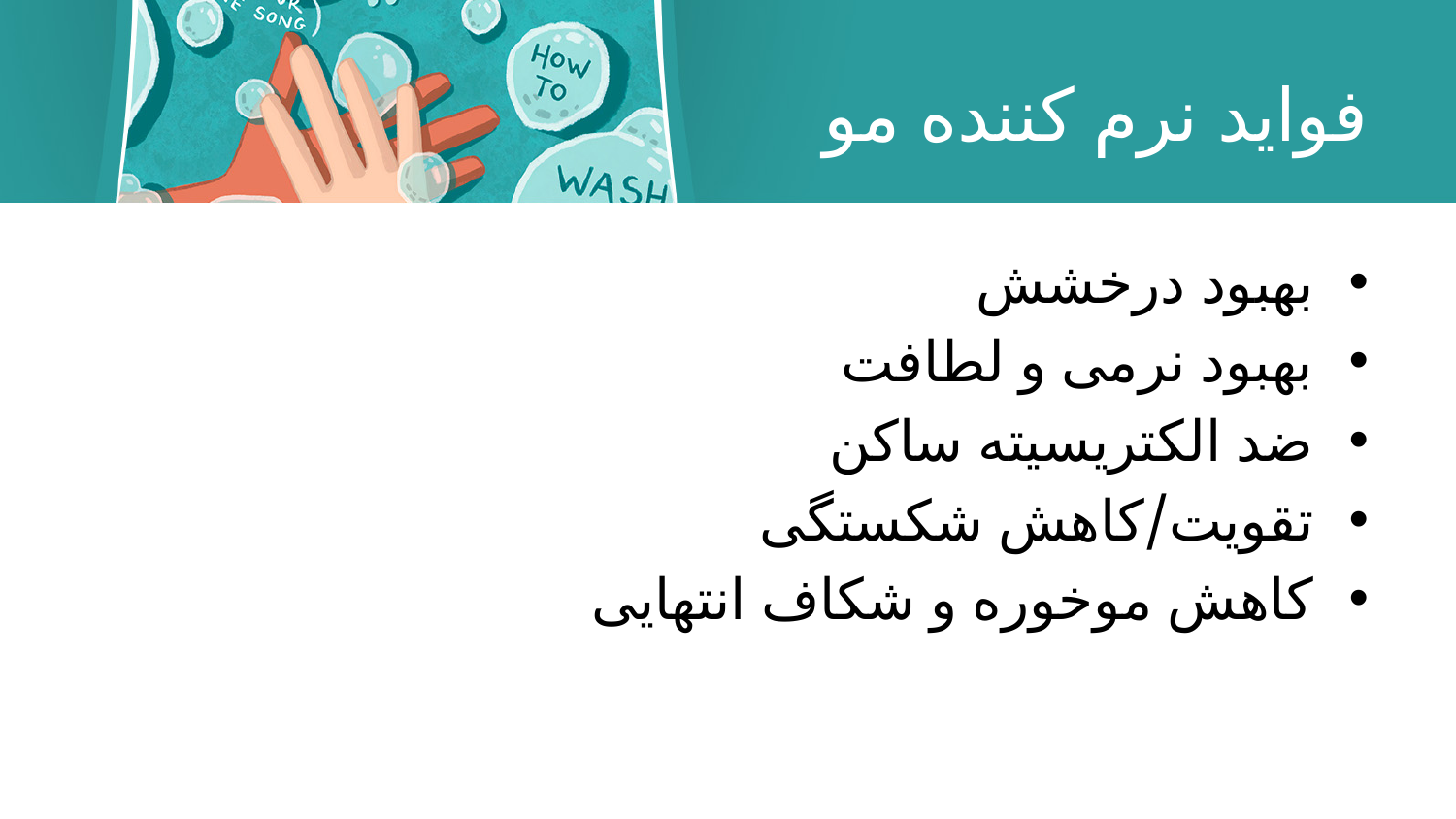

# فواید نرم کننده مو
بهبود درخشش
بهبود نرمی و لطافت
ضد الکتریسیته ساکن
تقویت/کاهش شکستگی
کاهش موخوره و شکاف انتهایی